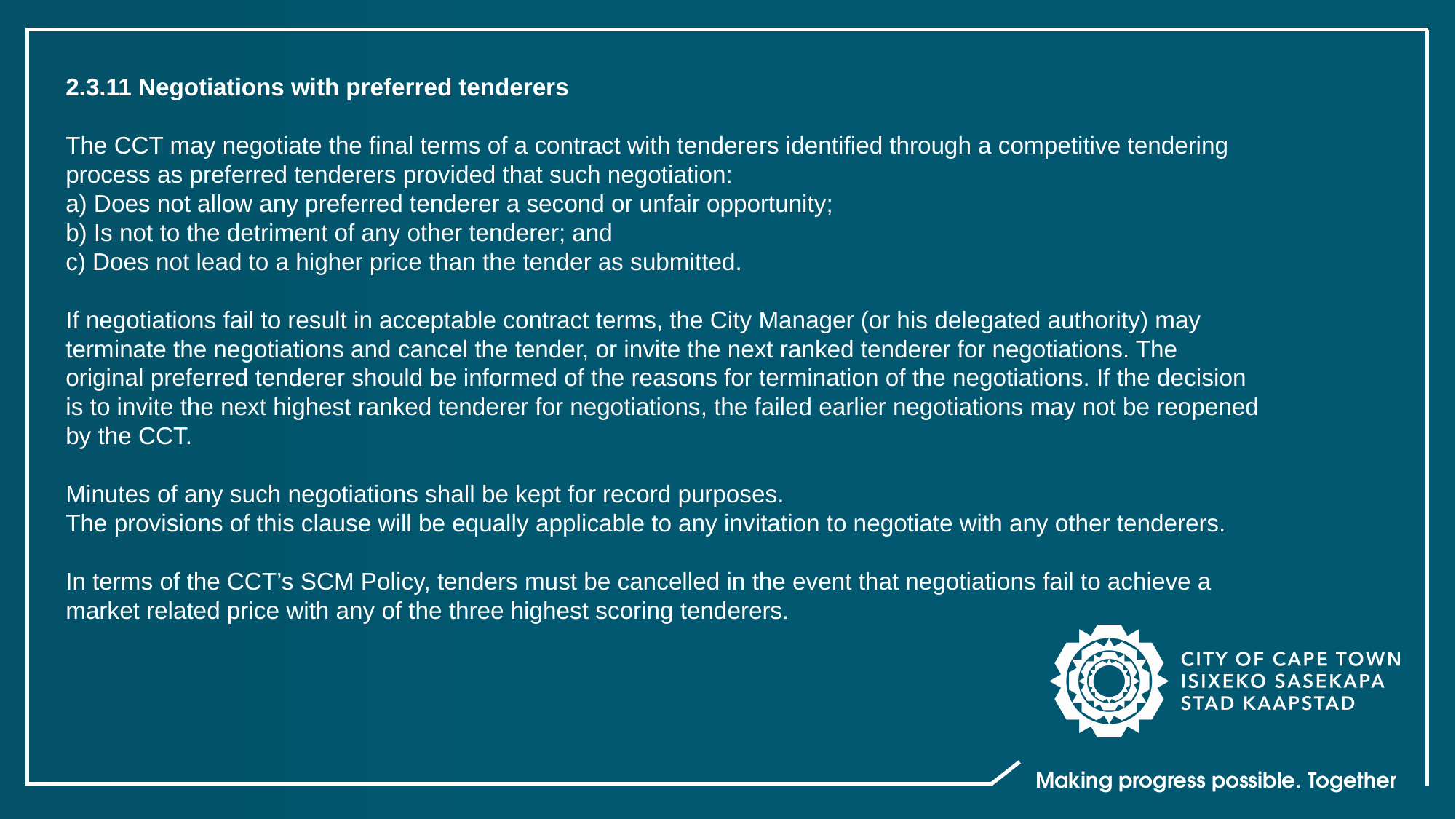

2.3.11 Negotiations with preferred tenderers

The CCT may negotiate the final terms of a contract with tenderers identified through a competitive tendering
process as preferred tenderers provided that such negotiation:
a) Does not allow any preferred tenderer a second or unfair opportunity;
b) Is not to the detriment of any other tenderer; and
c) Does not lead to a higher price than the tender as submitted.

If negotiations fail to result in acceptable contract terms, the City Manager (or his delegated authority) may
terminate the negotiations and cancel the tender, or invite the next ranked tenderer for negotiations. The
original preferred tenderer should be informed of the reasons for termination of the negotiations. If the decision
is to invite the next highest ranked tenderer for negotiations, the failed earlier negotiations may not be reopened
by the CCT.

Minutes of any such negotiations shall be kept for record purposes.
The provisions of this clause will be equally applicable to any invitation to negotiate with any other tenderers.

In terms of the CCT’s SCM Policy, tenders must be cancelled in the event that negotiations fail to achieve a
market related price with any of the three highest scoring tenderers.